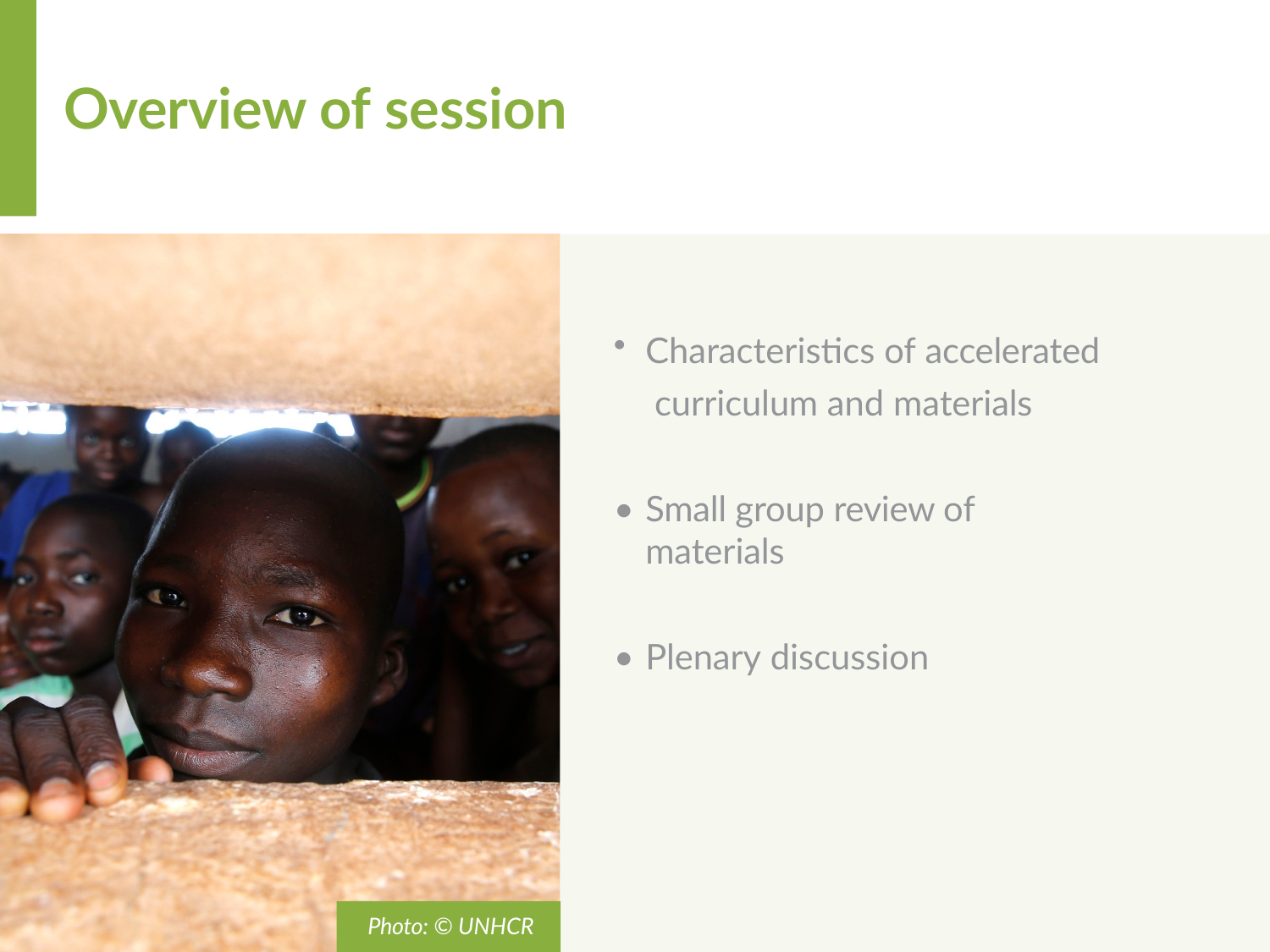

# Overview of session

Characteristics of accelerated  curriculum and materials

Small group review of materials

Plenary discussion
Photo: © UNHCR